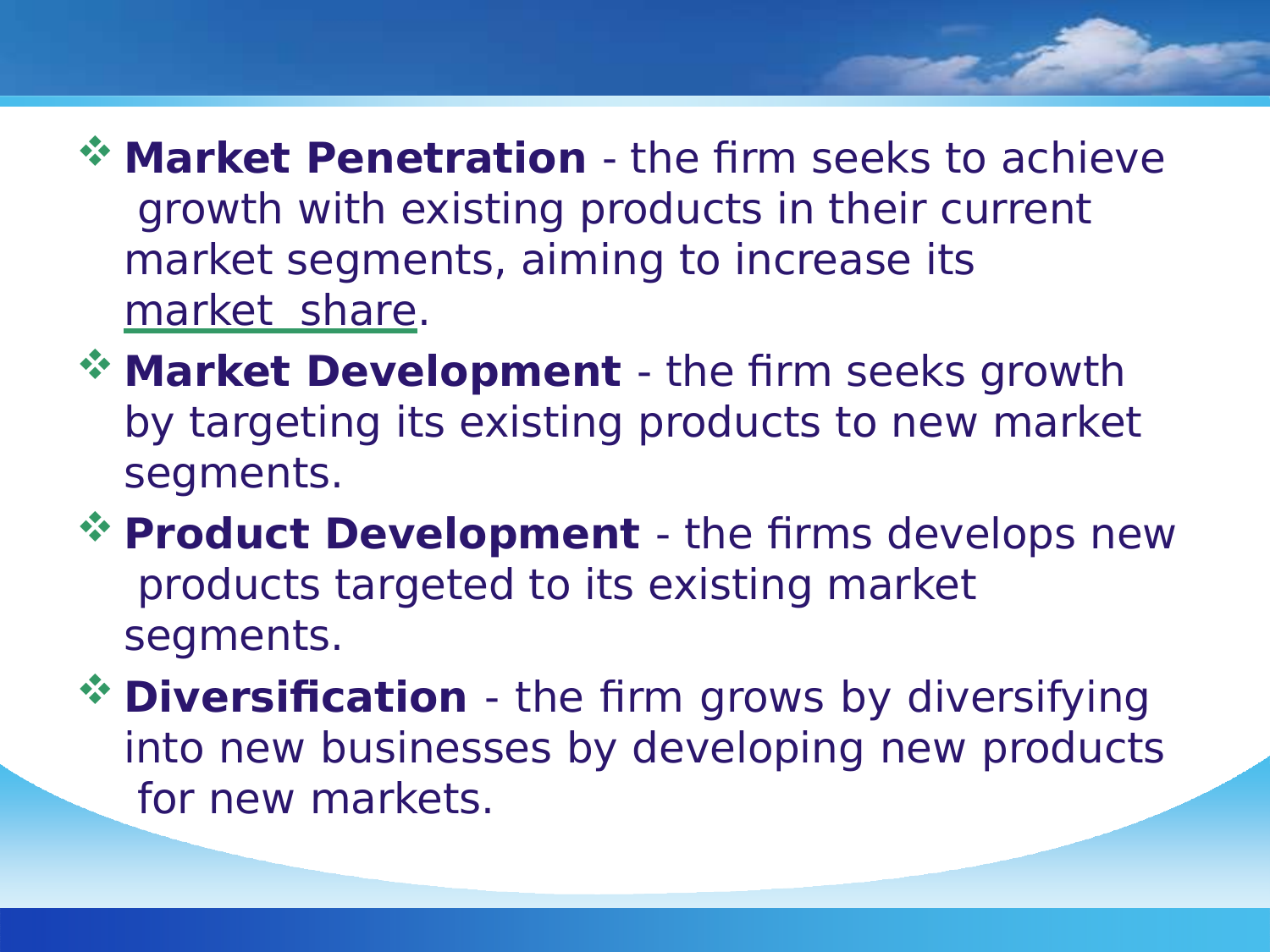

Market Penetration - the firm seeks to achieve  growth with existing products in their current  market segments, aiming to increase its market  share.
Market Development - the firm seeks growth  by targeting its existing products to new market  segments.
Product Development - the firms develops new  products targeted to its existing market  segments.
Diversification - the firm grows by diversifying  into new businesses by developing new products  for new markets.